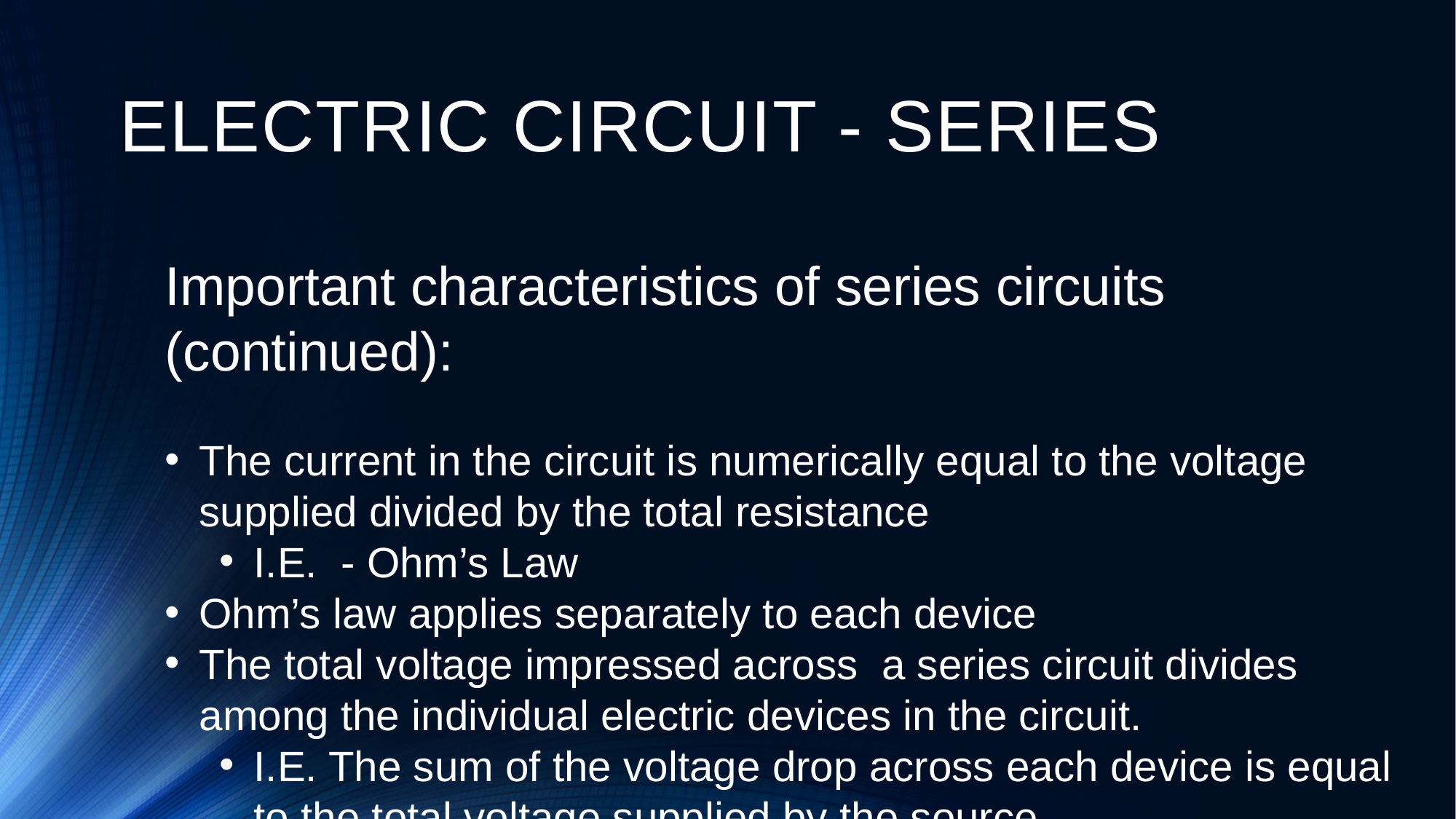

# ELECTRIC CIRCUIT - SERIES
Important characteristics of series circuits (continued):

The current in the circuit is numerically equal to the voltage supplied divided by the total resistance
I.E.  - Ohm’s Law
Ohm’s law applies separately to each device
The total voltage impressed across  a series circuit divides among the individual electric devices in the circuit.
I.E. The sum of the voltage drop across each device is equal to the total voltage supplied by the source